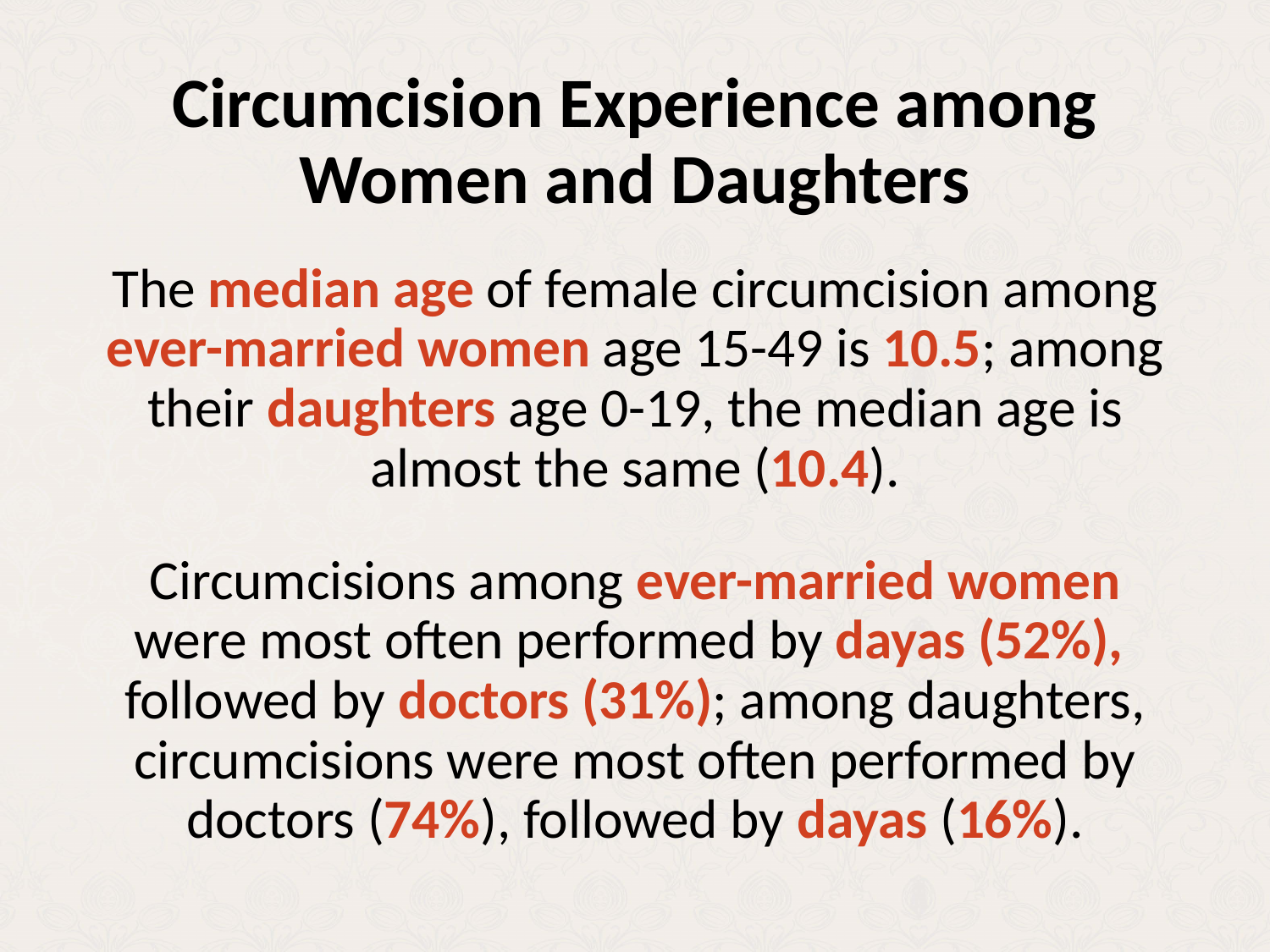

# Circumcision Experience among Women and Daughters
The median age of female circumcision among ever-married women age 15-49 is 10.5; among their daughters age 0-19, the median age is almost the same (10.4).

Circumcisions among ever-married women were most often performed by dayas (52%),
followed by doctors (31%); among daughters, circumcisions were most often performed by doctors (74%), followed by dayas (16%).